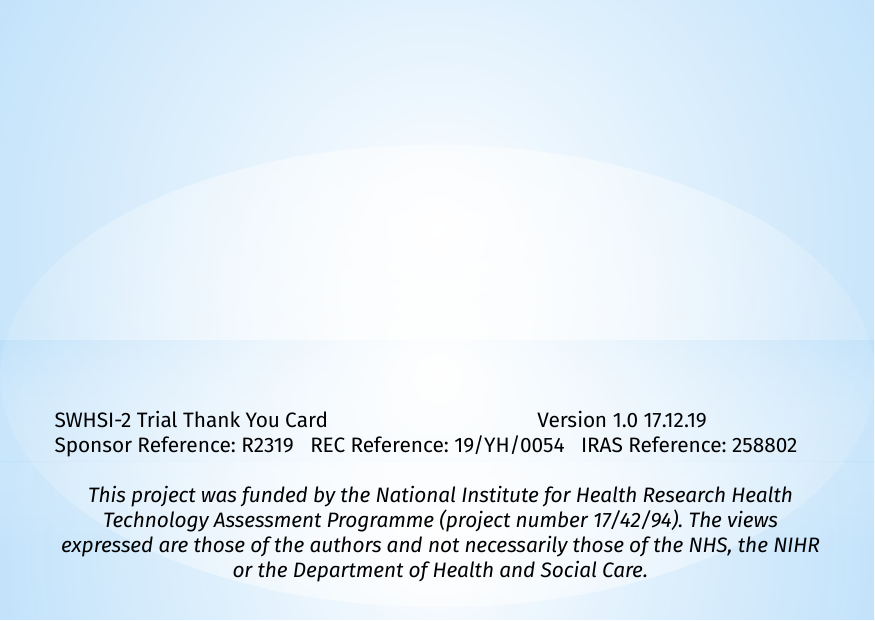

SWHSI-2 Trial Thank You Card		      Version 1.0 17.12.19
Sponsor Reference: R2319   REC Reference: 19/YH/0054   IRAS Reference: 258802

This project was funded by the National Institute for Health Research Health Technology Assessment Programme (project number 17/42/94). The views expressed are those of the authors and not necessarily those of the NHS, the NIHR or the Department of Health and Social Care.